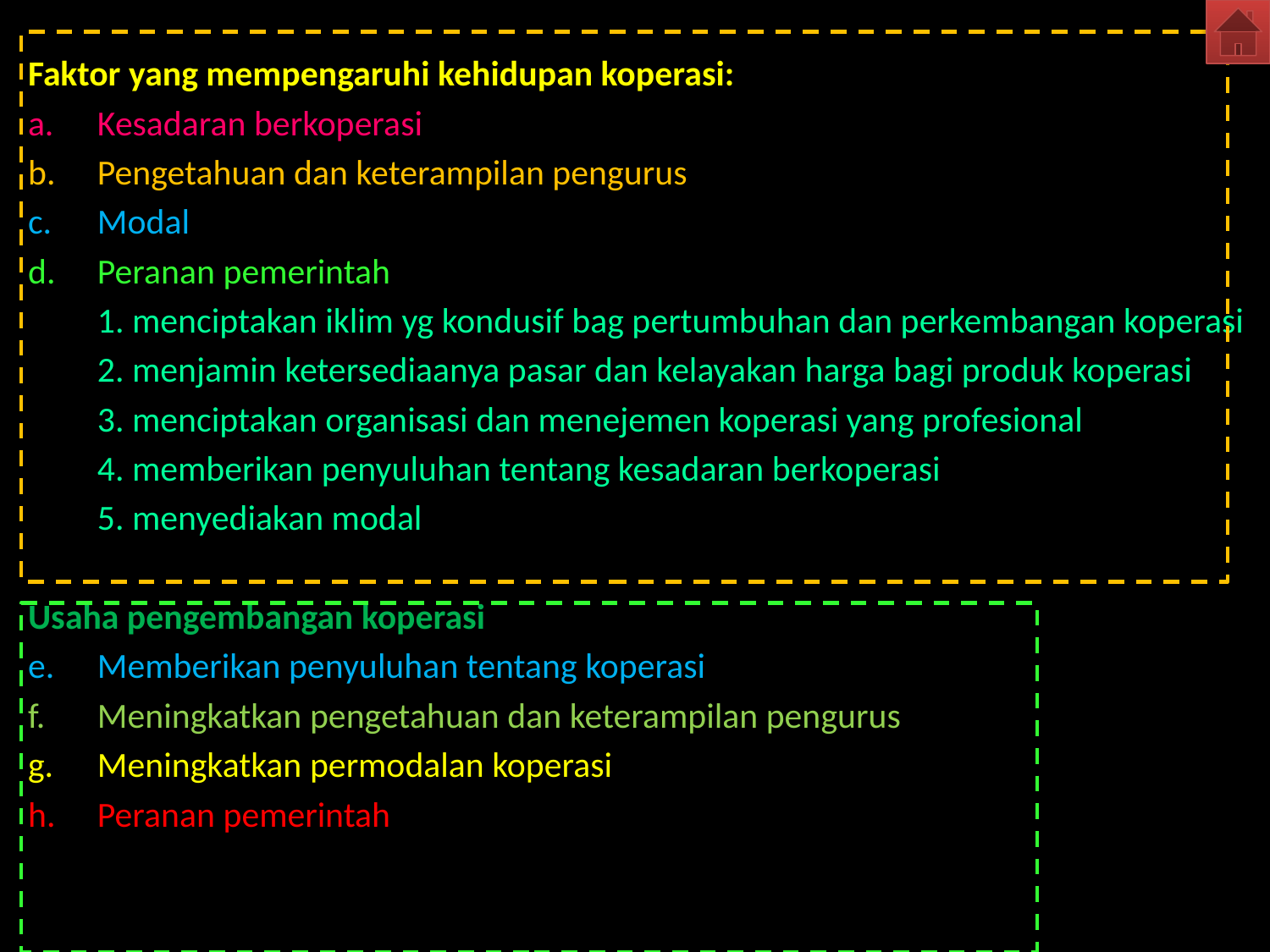

Faktor yang mempengaruhi kehidupan koperasi:
Kesadaran berkoperasi
Pengetahuan dan keterampilan pengurus
Modal
Peranan pemerintah
	1. menciptakan iklim yg kondusif bag pertumbuhan dan perkembangan koperasi
	2. menjamin ketersediaanya pasar dan kelayakan harga bagi produk koperasi
	3. menciptakan organisasi dan menejemen koperasi yang profesional
	4. memberikan penyuluhan tentang kesadaran berkoperasi
	5. menyediakan modal

Usaha pengembangan koperasi
Memberikan penyuluhan tentang koperasi
Meningkatkan pengetahuan dan keterampilan pengurus
Meningkatkan permodalan koperasi
Peranan pemerintah